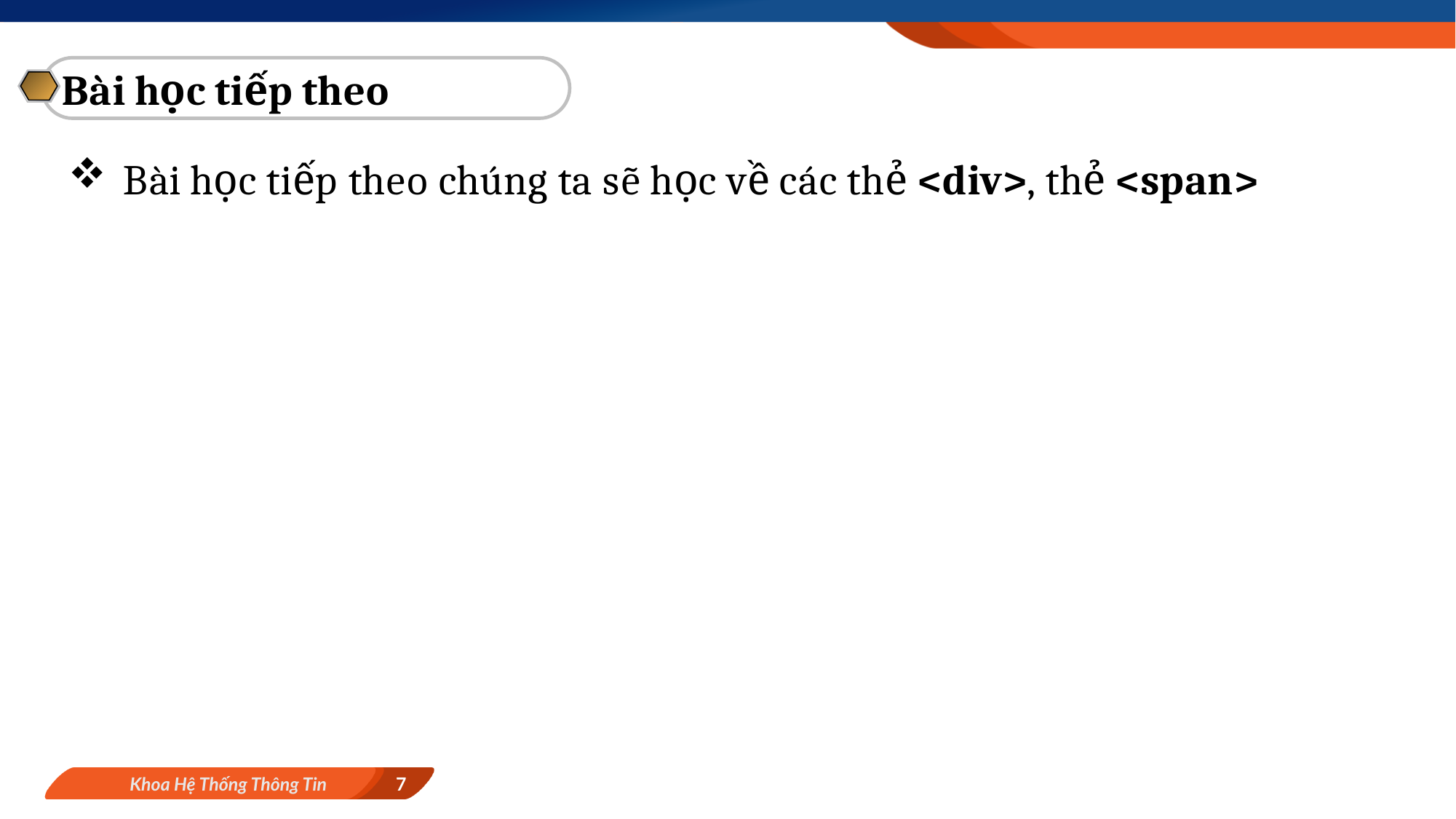

Bài học tiếp theo

Bài học tiếp theo chúng ta sẽ học về các thẻ <div>, thẻ <span>
7
Khoa Hệ Thống Thông Tin